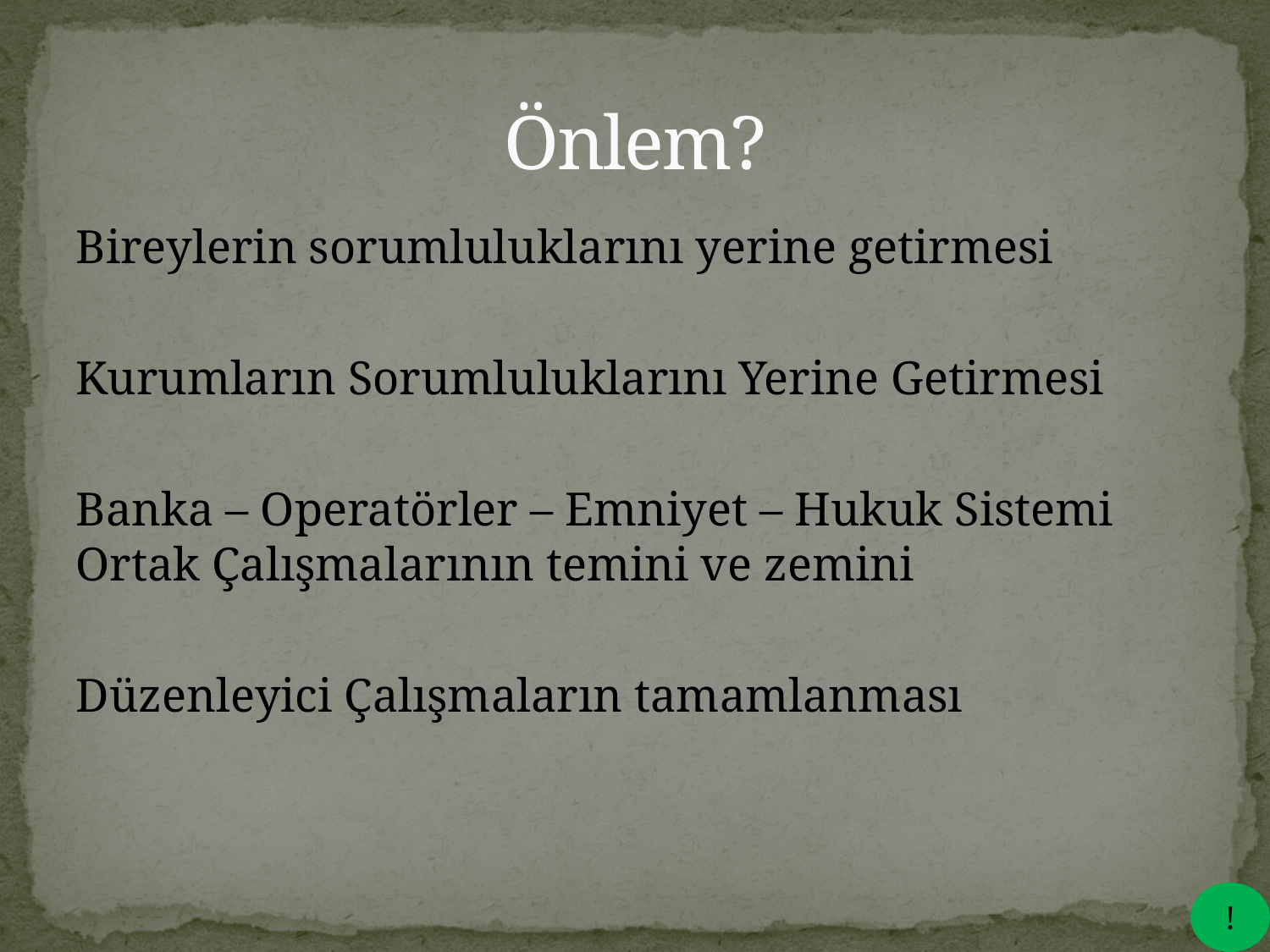

# Önlem?
Bireylerin sorumluluklarını yerine getirmesi

Kurumların Sorumluluklarını Yerine Getirmesi

Banka – Operatörler – Emniyet – Hukuk Sistemi Ortak Çalışmalarının temini ve zemini

Düzenleyici Çalışmaların tamamlanması

!